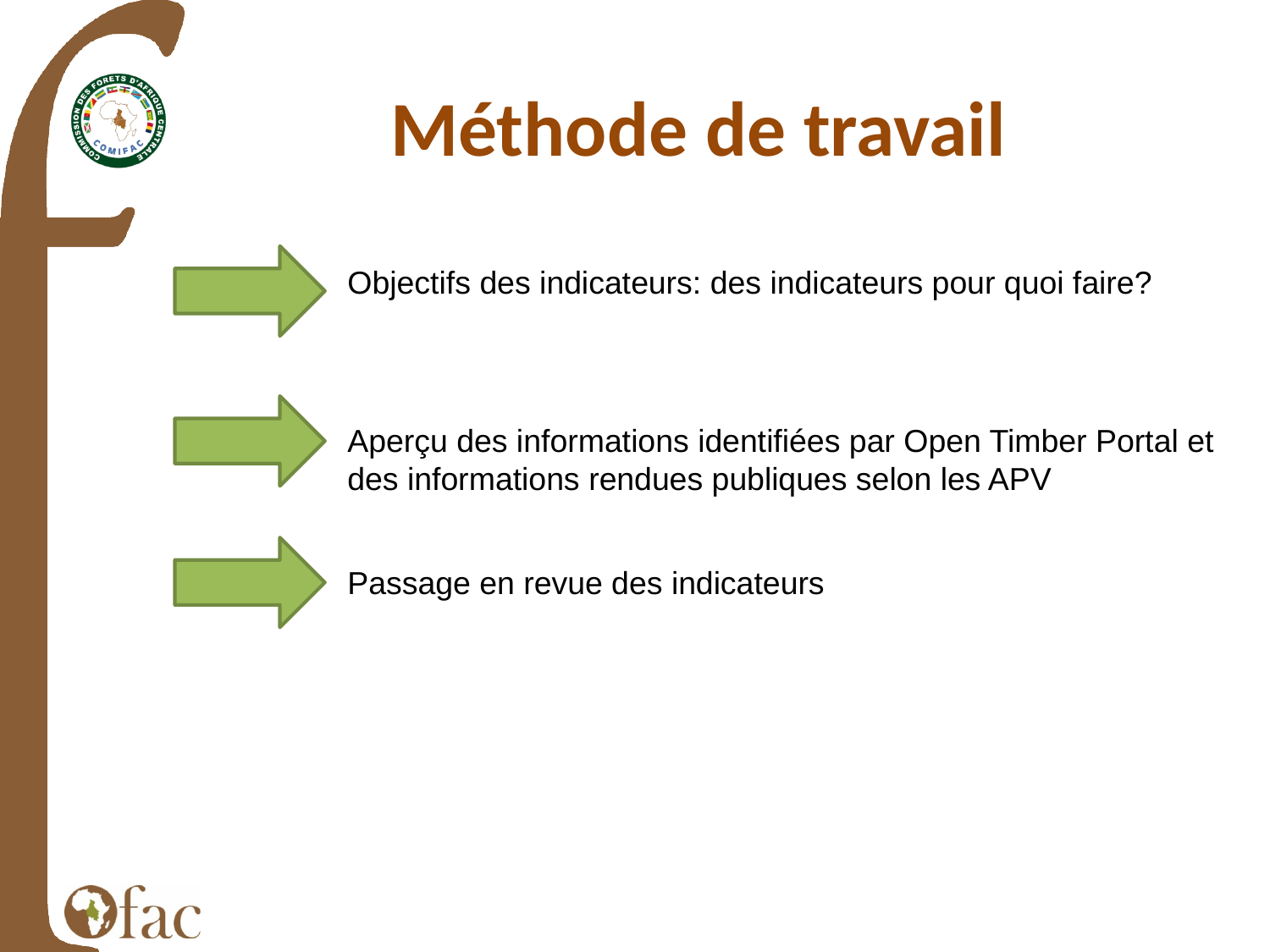

Méthode de travail

Objectifs des indicateurs: des indicateurs pour quoi faire?

Aperçu des informations identifiées par Open Timber Portal et des informations rendues publiques selon les APV

Passage en revue des indicateurs